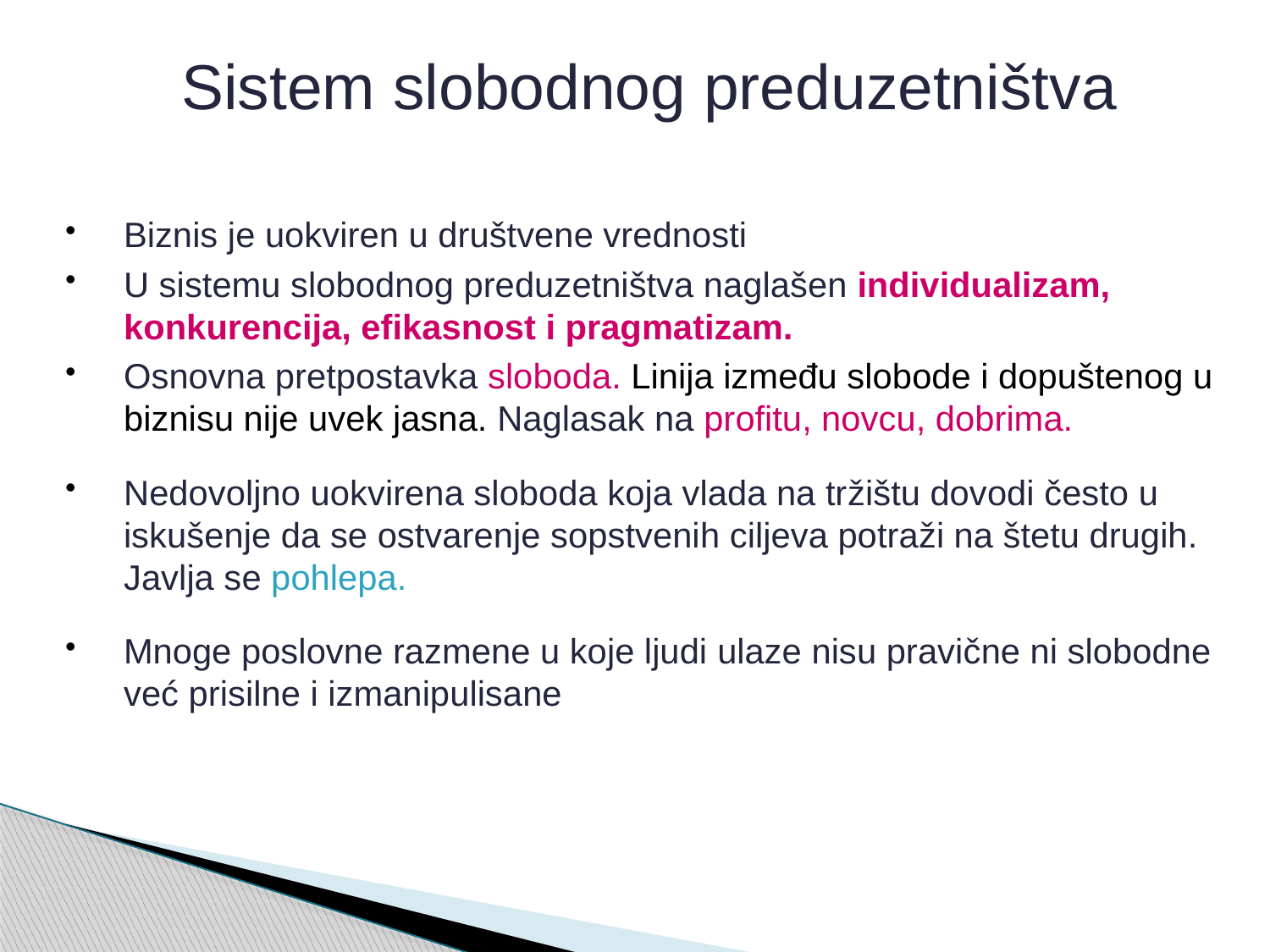

Sistem slobodnog preduzetništva

Biznis je uokviren u društvene vrednosti
U sistemu slobodnog preduzetništva naglašen individualizam, konkurencija, efikasnost i pragmatizam.
Osnovna pretpostavka sloboda. Linija između slobode i dopuštenog u biznisu nije uvek jasna. Naglasak na profitu, novcu, dobrima.
Nedovoljno uokvirena sloboda koja vlada na tržištu dovodi često u iskušenje da se ostvarenje sopstvenih ciljeva potraži na štetu drugih. Javlja se pohlepa.
Mnoge poslovne razmene u koje ljudi ulaze nisu pravične ni slobodne već prisilne i izmanipulisane